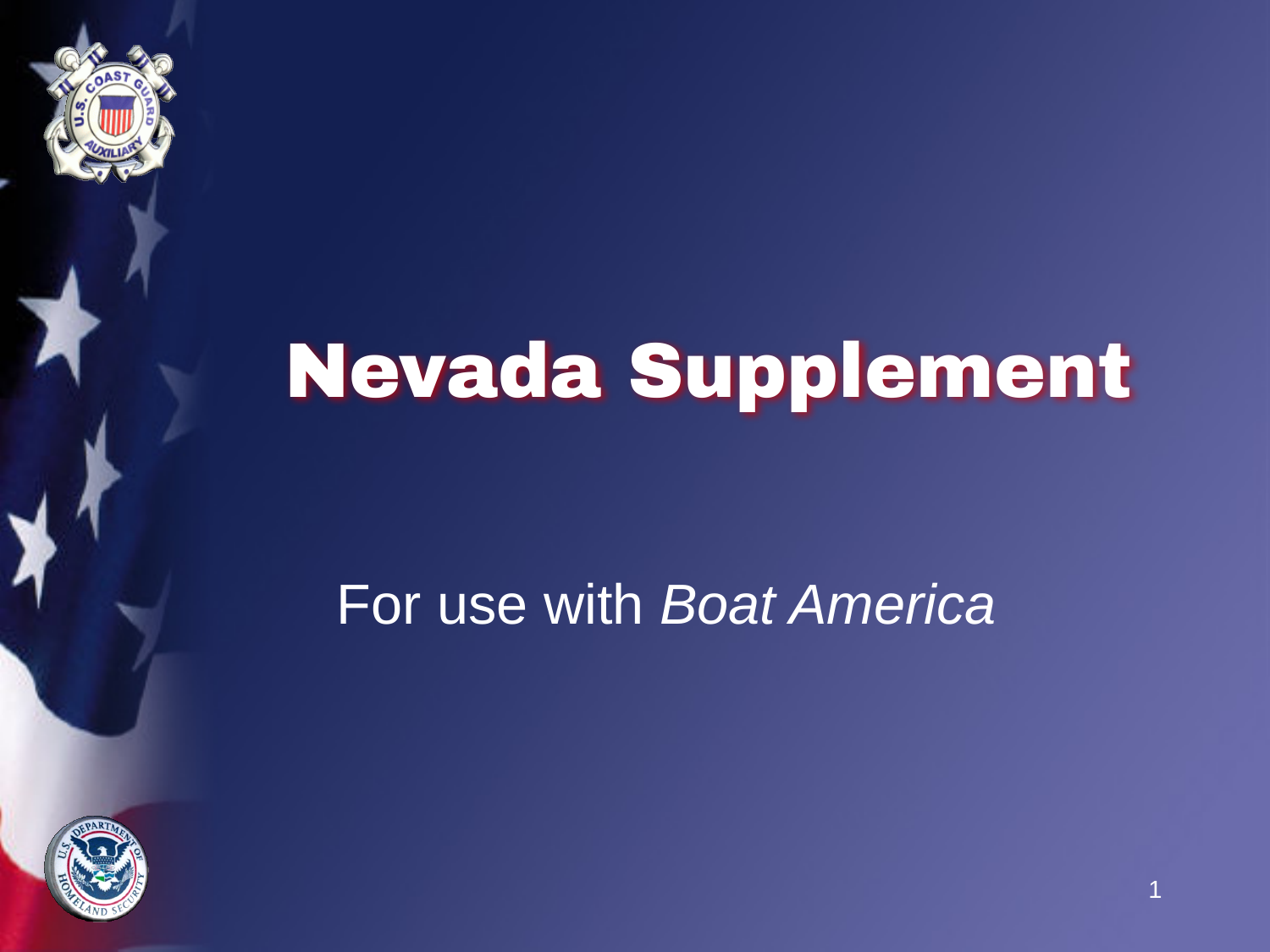

# Nevada Supplement
For use with Boat America
1